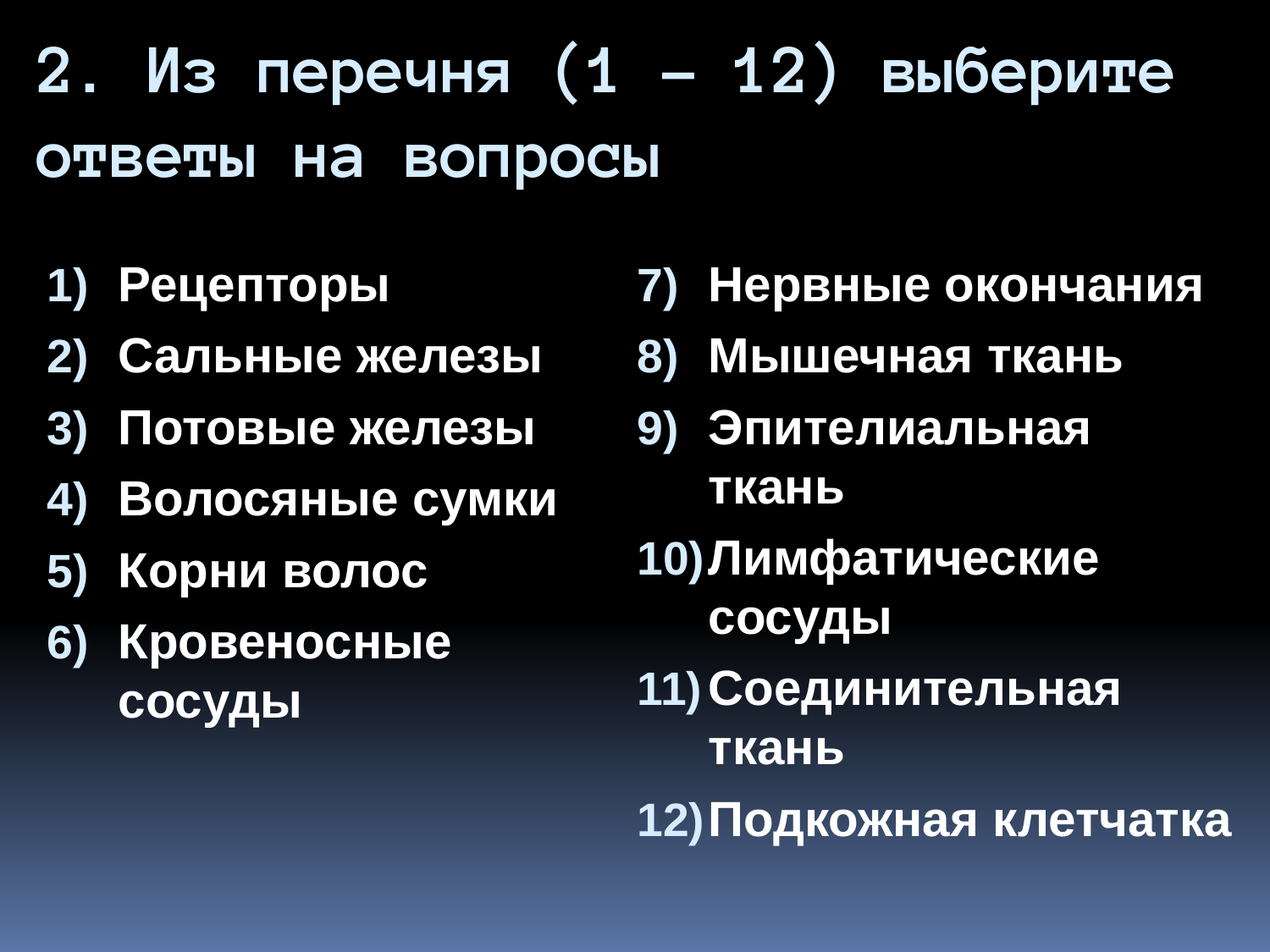

# 2. Из перечня (1 – 12) выберите ответы на вопросы
Рецепторы
Сальные железы
Потовые железы
Волосяные сумки
Корни волос
Кровеносные сосуды
Нервные окончания
Мышечная ткань
Эпителиальная ткань
Лимфатические сосуды
Соединительная ткань
Подкожная клетчатка